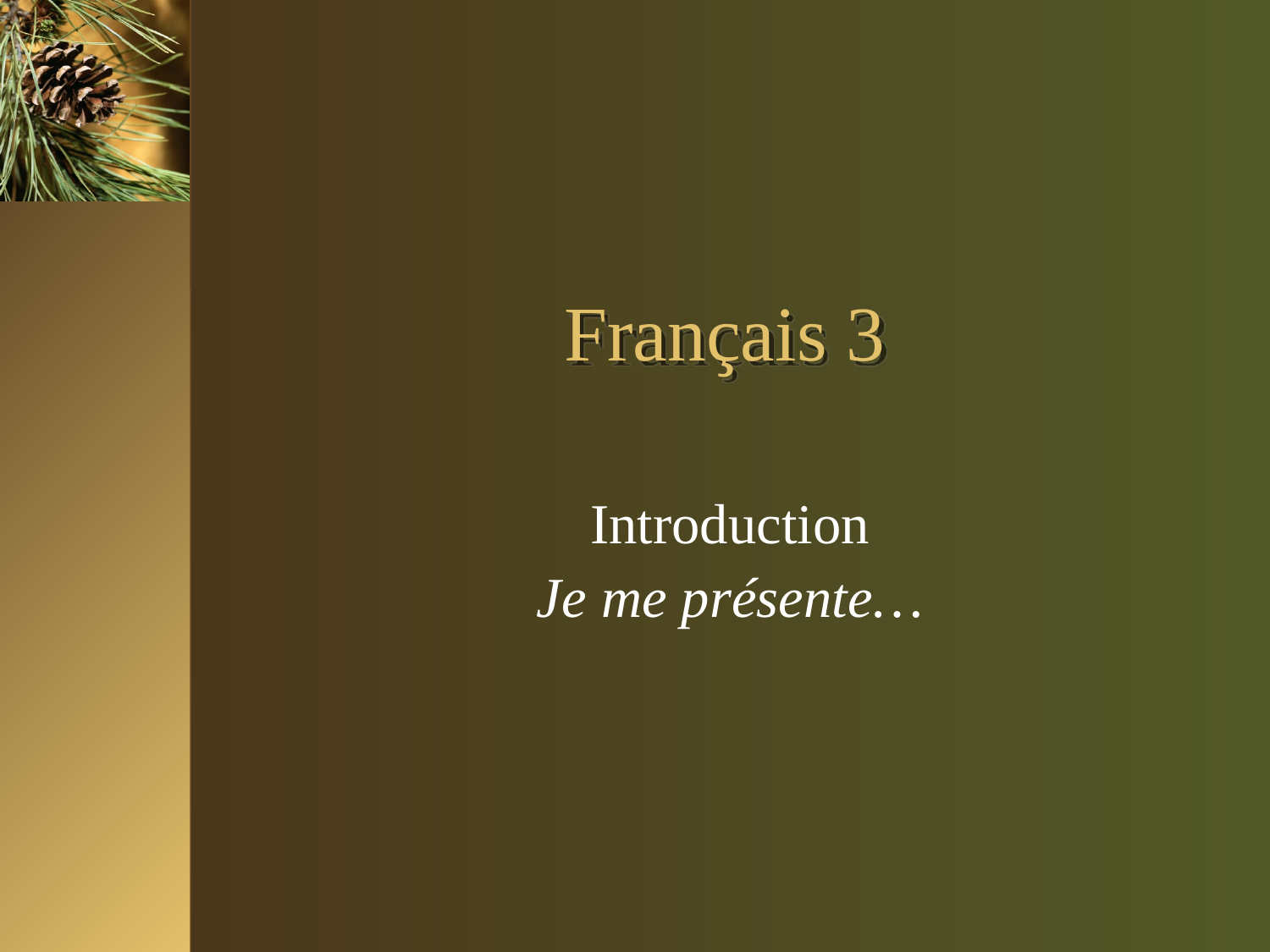

# Français 3
Introduction
Je me présente…